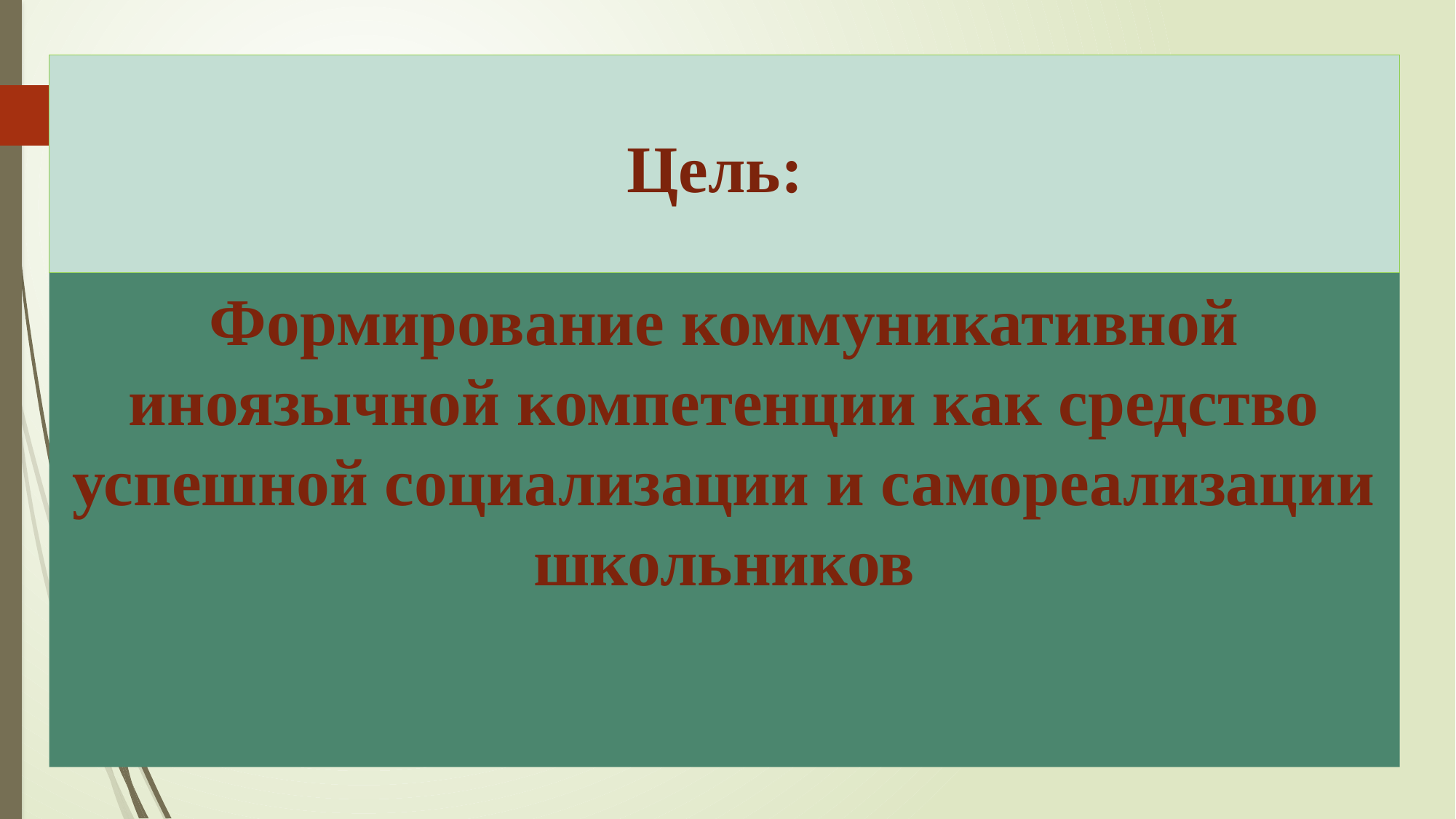

# Цель:
Формирование коммуникативной иноязычной компетенции как средство успешной социализации и самореализации школьников